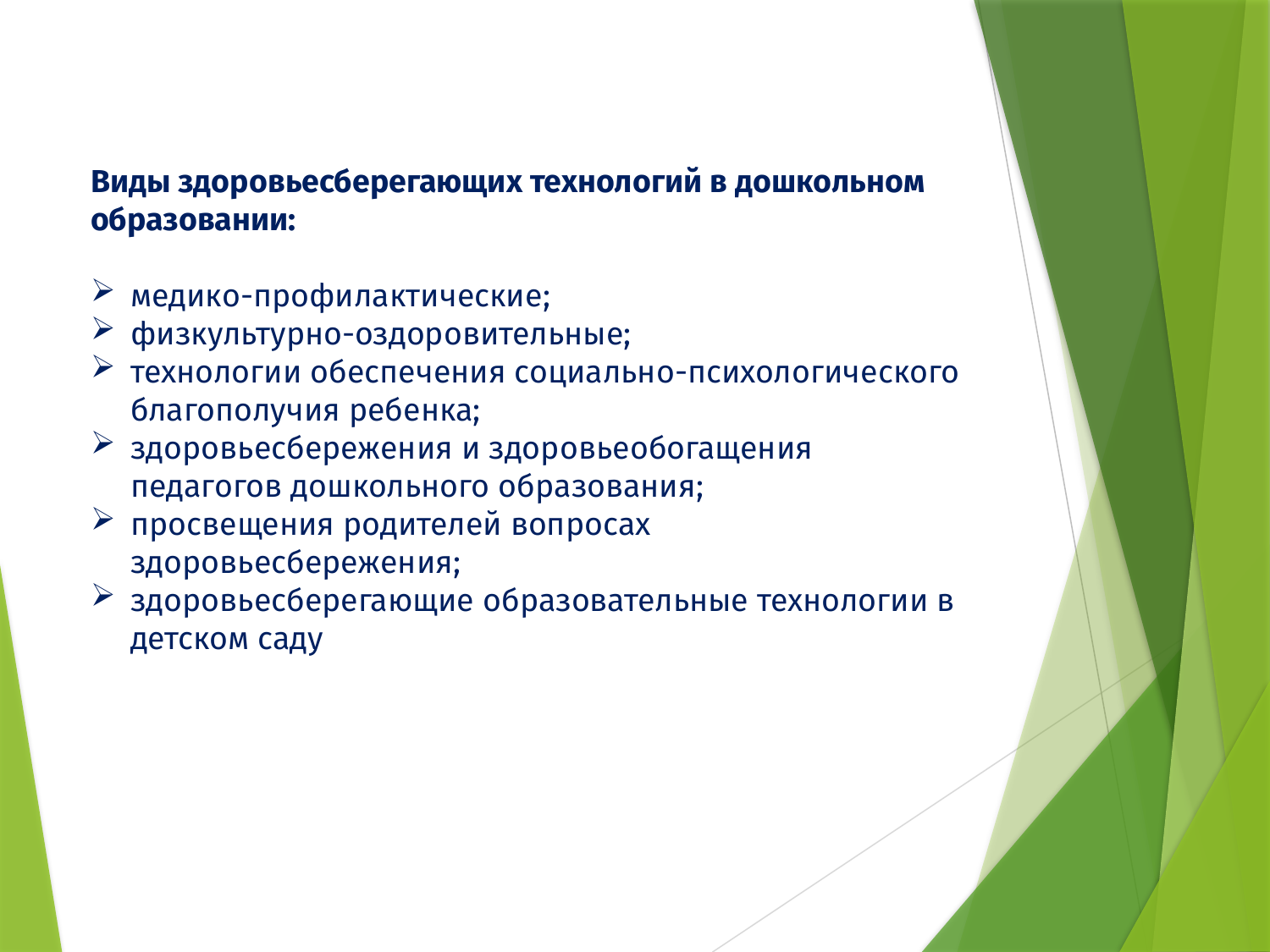

Виды здоровьесберегающих технологий в дошкольном образовании:

медико-профилактические;
физкультурно-оздоровительные;
технологии обеспечения социально-психологического благополучия ребенка;
здоровьесбережения и здоровьеобогащения педагогов дошкольного образования;
просвещения родителей вопросах здоровьесбережения;
здоровьесберегающие образовательные технологии в детском саду